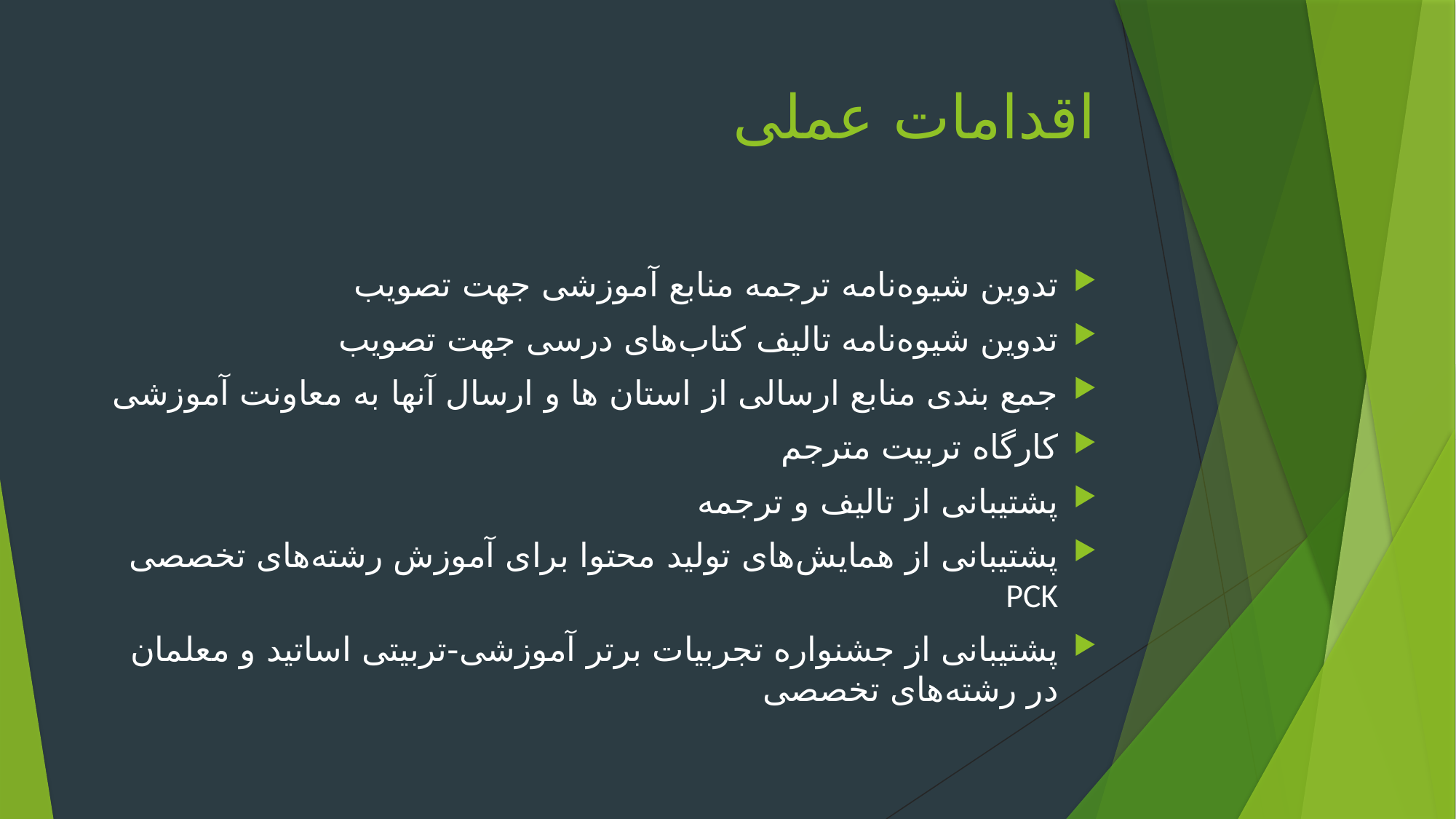

# اقدامات عملی
تدوین شیوه‌نامه ترجمه منابع آموزشی جهت تصویب
تدوین شیوه‌نامه تالیف کتاب‌های درسی جهت تصویب
جمع بندی منابع ارسالی از استان ها و ارسال آنها به معاونت آموزشی
کارگاه تربیت مترجم
پشتیبانی از تالیف و ترجمه
پشتیبانی از همایش‌های تولید محتوا برای آموزش رشته‌های تخصصی PCK
پشتیبانی از جشنواره تجربیات برتر آموزشی-تربیتی اساتید و معلمان در رشته‌های تخصصی